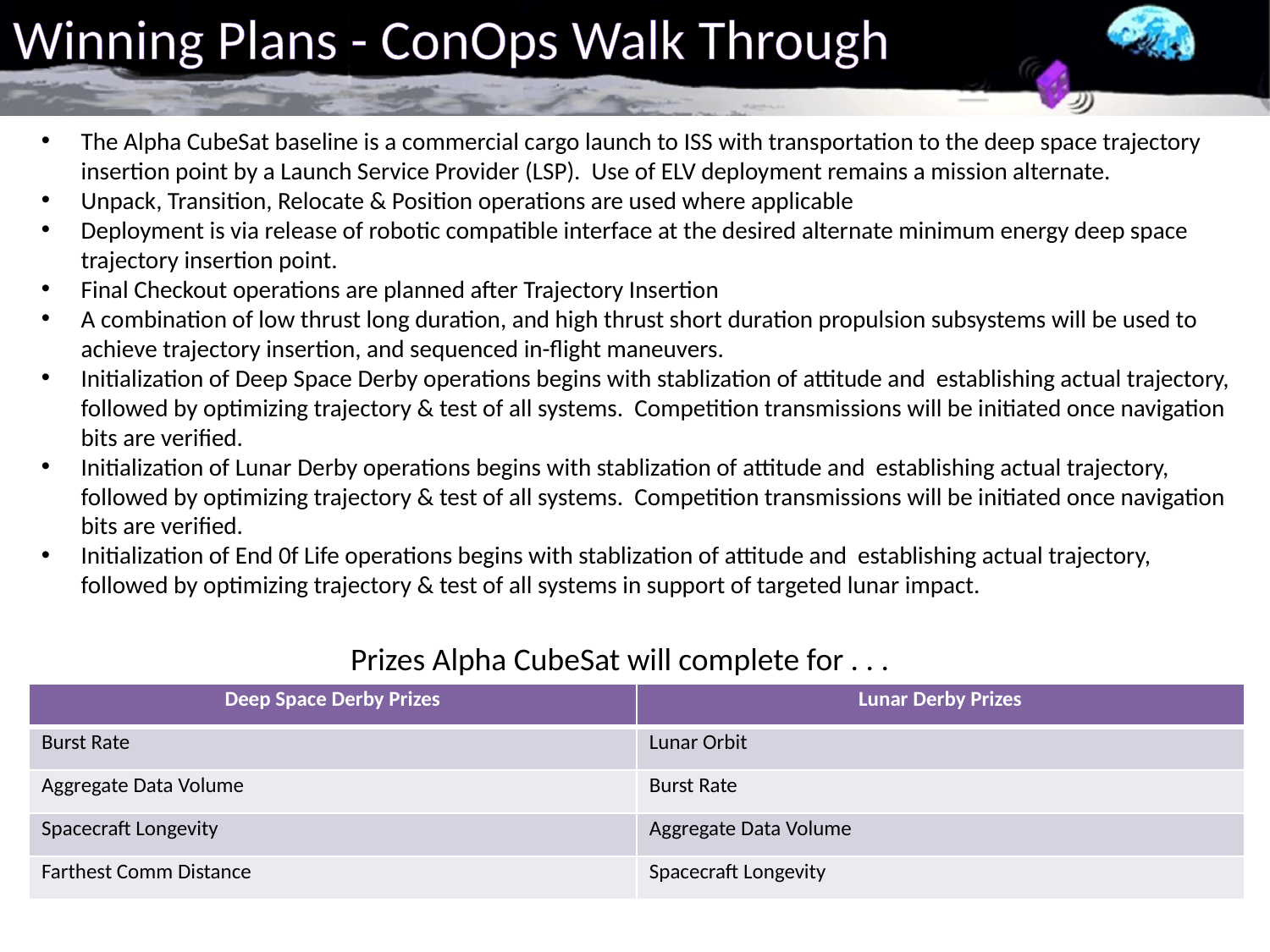

# Winning Plans - ConOps Walk Through
The Alpha CubeSat baseline is a commercial cargo launch to ISS with transportation to the deep space trajectory insertion point by a Launch Service Provider (LSP).  Use of ELV deployment remains a mission alternate.
Unpack, Transition, Relocate & Position operations are used where applicable
Deployment is via release of robotic compatible interface at the desired alternate minimum energy deep space trajectory insertion point.
Final Checkout operations are planned after Trajectory Insertion
A combination of low thrust long duration, and high thrust short duration propulsion subsystems will be used to achieve trajectory insertion, and sequenced in-flight maneuvers.
Initialization of Deep Space Derby operations begins with stablization of attitude and  establishing actual trajectory, followed by optimizing trajectory & test of all systems.  Competition transmissions will be initiated once navigation bits are verified.
Initialization of Lunar Derby operations begins with stablization of attitude and  establishing actual trajectory, followed by optimizing trajectory & test of all systems.  Competition transmissions will be initiated once navigation bits are verified.
Initialization of End 0f Life operations begins with stablization of attitude and  establishing actual trajectory, followed by optimizing trajectory & test of all systems in support of targeted lunar impact.
Prizes Alpha CubeSat will complete for . . .
| Deep Space Derby Prizes | Lunar Derby Prizes |
| --- | --- |
| Burst Rate | Lunar Orbit |
| Aggregate Data Volume | Burst Rate |
| Spacecraft Longevity | Aggregate Data Volume |
| Farthest Comm Distance | Spacecraft Longevity |